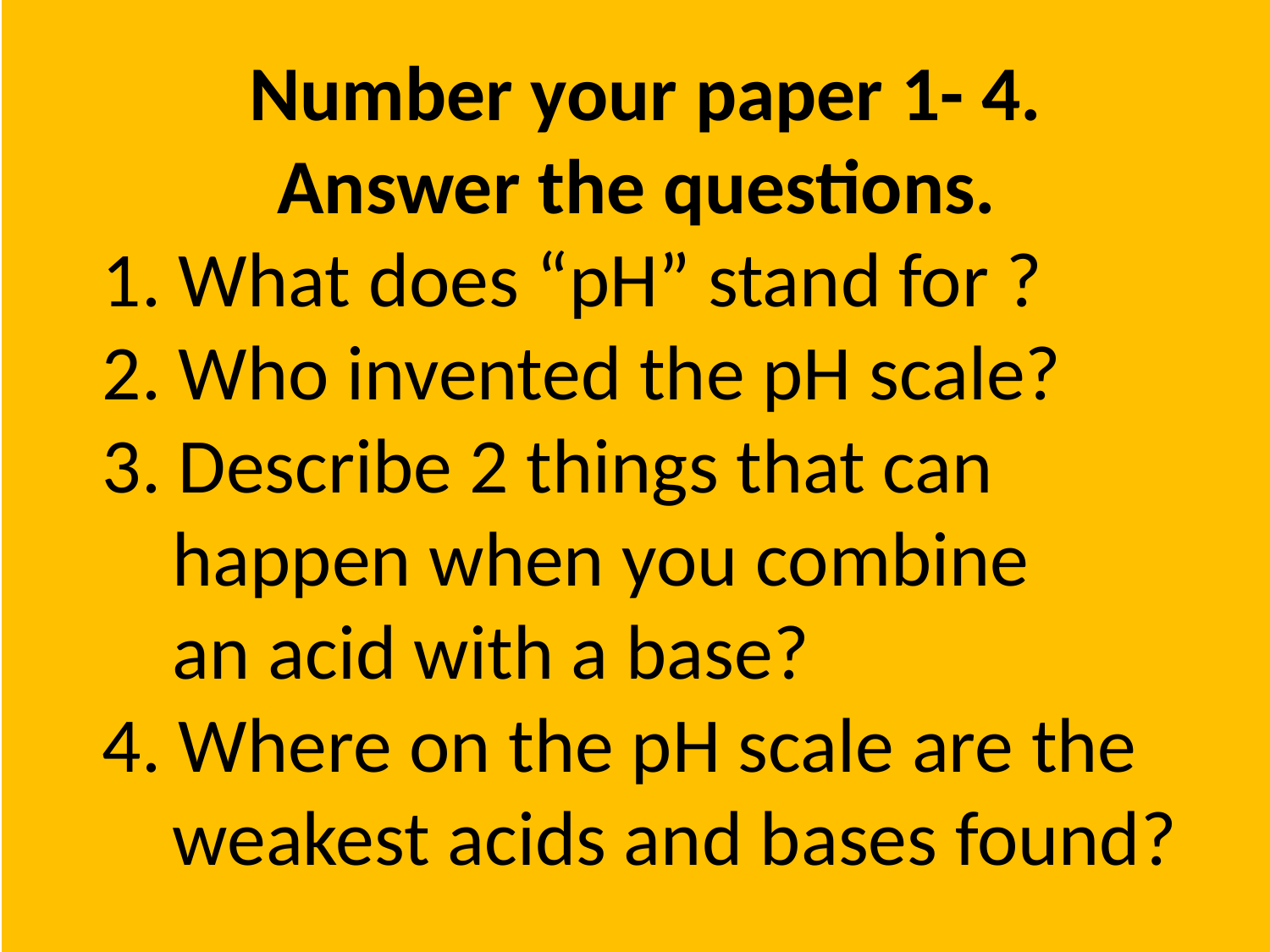

Number your paper 1- 4.
Answer the questions.
     1. What does “pH” stand for ?
     2. Who invented the pH scale?
     3. Describe 2 things that can
         happen when you combine
         an acid with a base?
     4. Where on the pH scale are the
         weakest acids and bases found?